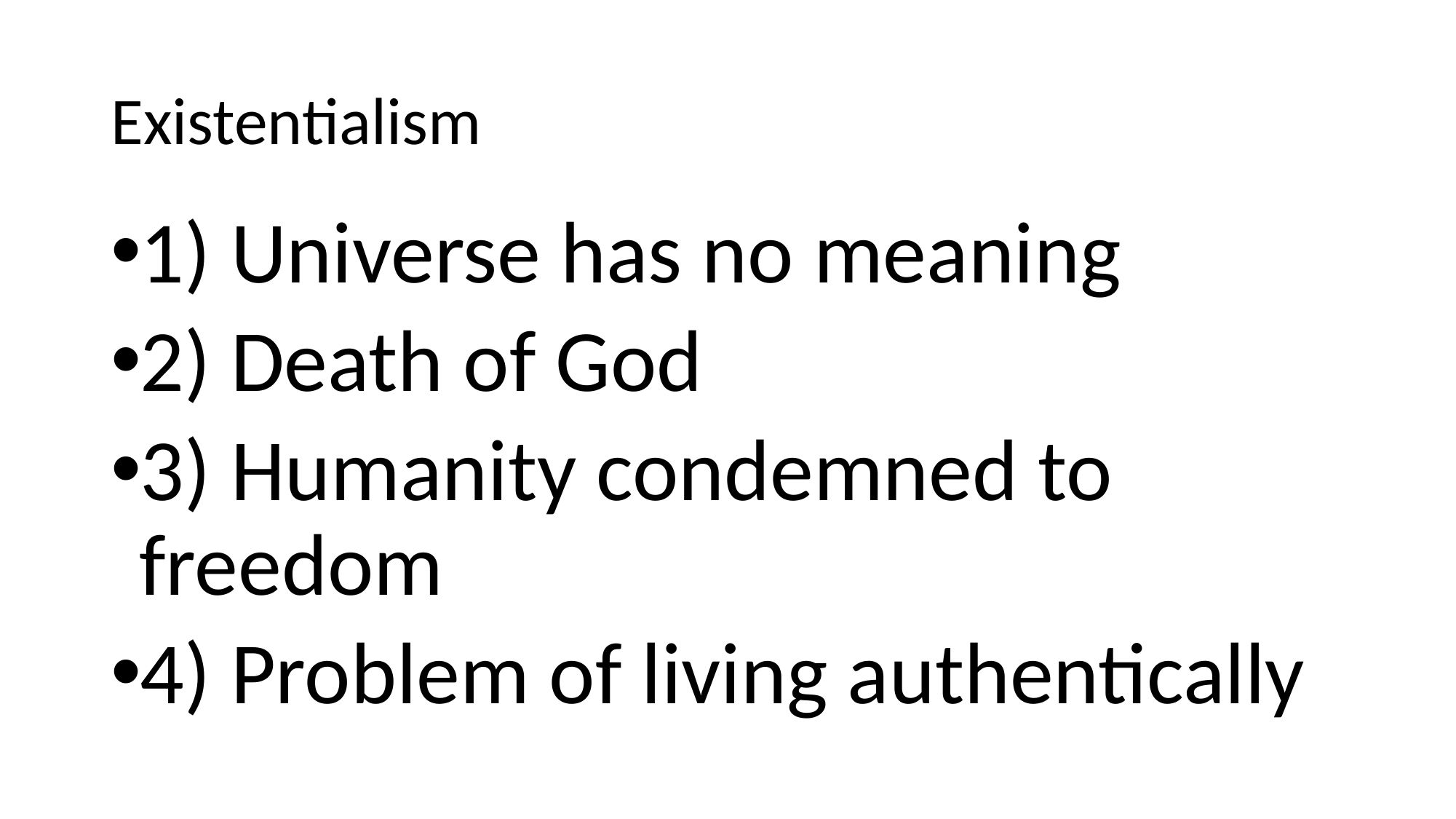

# Existentialism
1) Universe has no meaning
2) Death of God
3) Humanity condemned to freedom
4) Problem of living authentically